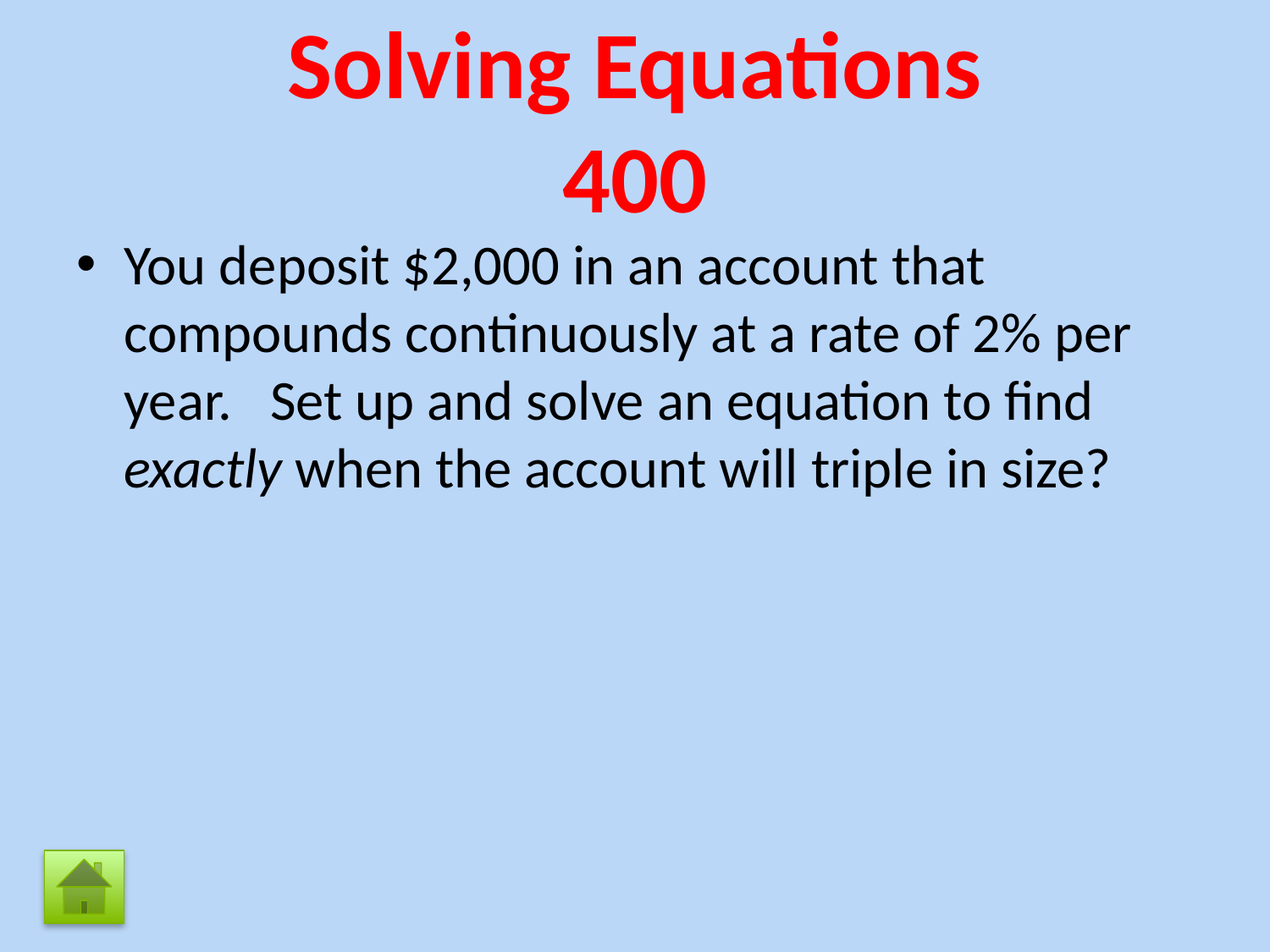

# Solving Equations
400
You deposit $2,000 in an account that compounds continuously at a rate of 2% per year.   Set up and solve an equation to find exactly when the account will triple in size?